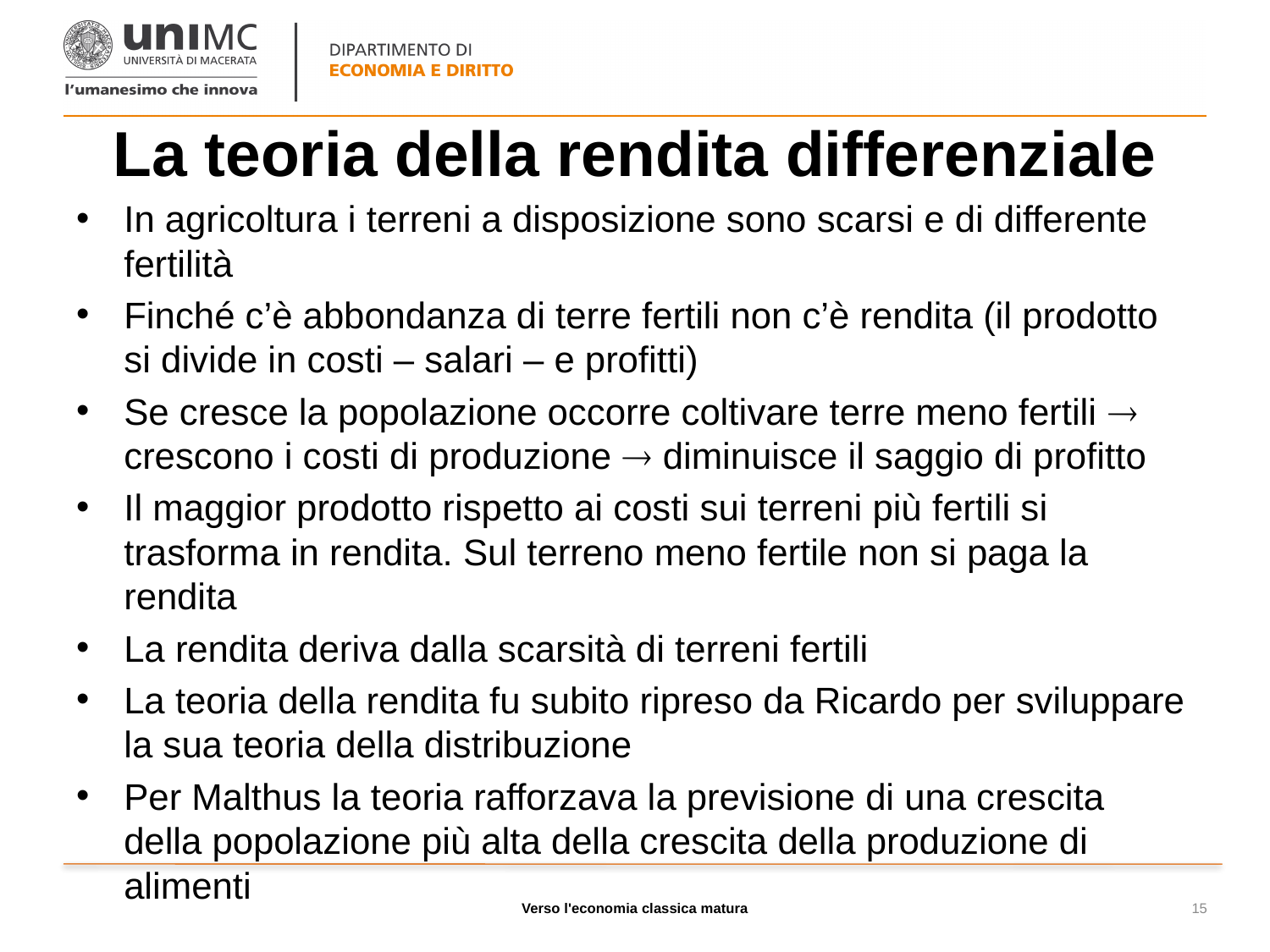

# La teoria della rendita differenziale
In agricoltura i terreni a disposizione sono scarsi e di differente fertilità
Finché c’è abbondanza di terre fertili non c’è rendita (il prodotto si divide in costi – salari – e profitti)
Se cresce la popolazione occorre coltivare terre meno fertili → crescono i costi di produzione → diminuisce il saggio di profitto
Il maggior prodotto rispetto ai costi sui terreni più fertili si trasforma in rendita. Sul terreno meno fertile non si paga la rendita
La rendita deriva dalla scarsità di terreni fertili
La teoria della rendita fu subito ripreso da Ricardo per sviluppare la sua teoria della distribuzione
Per Malthus la teoria rafforzava la previsione di una crescita della popolazione più alta della crescita della produzione di alimenti
Verso l'economia classica matura
15